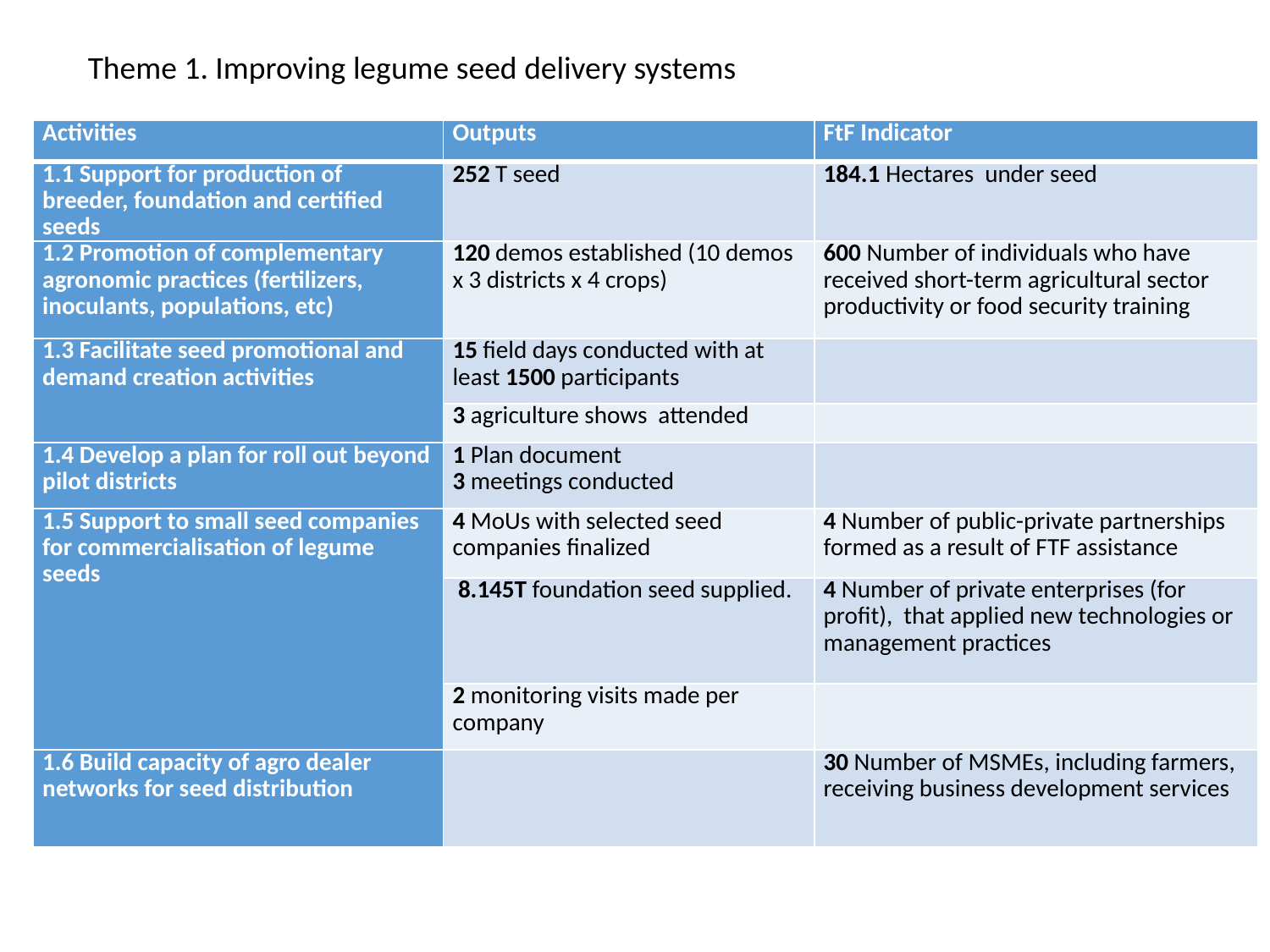

Theme 1. Improving legume seed delivery systems
| Activities | Outputs | FtF Indicator |
| --- | --- | --- |
| 1.1 Support for production of breeder, foundation and certified seeds | 252 T seed | 184.1 Hectares under seed |
| 1.2 Promotion of complementary agronomic practices (fertilizers, inoculants, populations, etc) | 120 demos established (10 demos x 3 districts x 4 crops) | 600 Number of individuals who have received short-term agricultural sector productivity or food security training |
| 1.3 Facilitate seed promotional and demand creation activities | 15 field days conducted with at least 1500 participants |  |
|  | 3 agriculture shows attended |  |
| 1.4 Develop a plan for roll out beyond pilot districts | 1 Plan document 3 meetings conducted |  |
| 1.5 Support to small seed companies for commercialisation of legume seeds | 4 MoUs with selected seed companies finalized | 4 Number of public-private partnerships formed as a result of FTF assistance |
|  | 8.145T foundation seed supplied. | 4 Number of private enterprises (for profit), that applied new technologies or management practices |
|  | 2 monitoring visits made per company |  |
| 1.6 Build capacity of agro dealer networks for seed distribution |  | 30 Number of MSMEs, including farmers, receiving business development services |